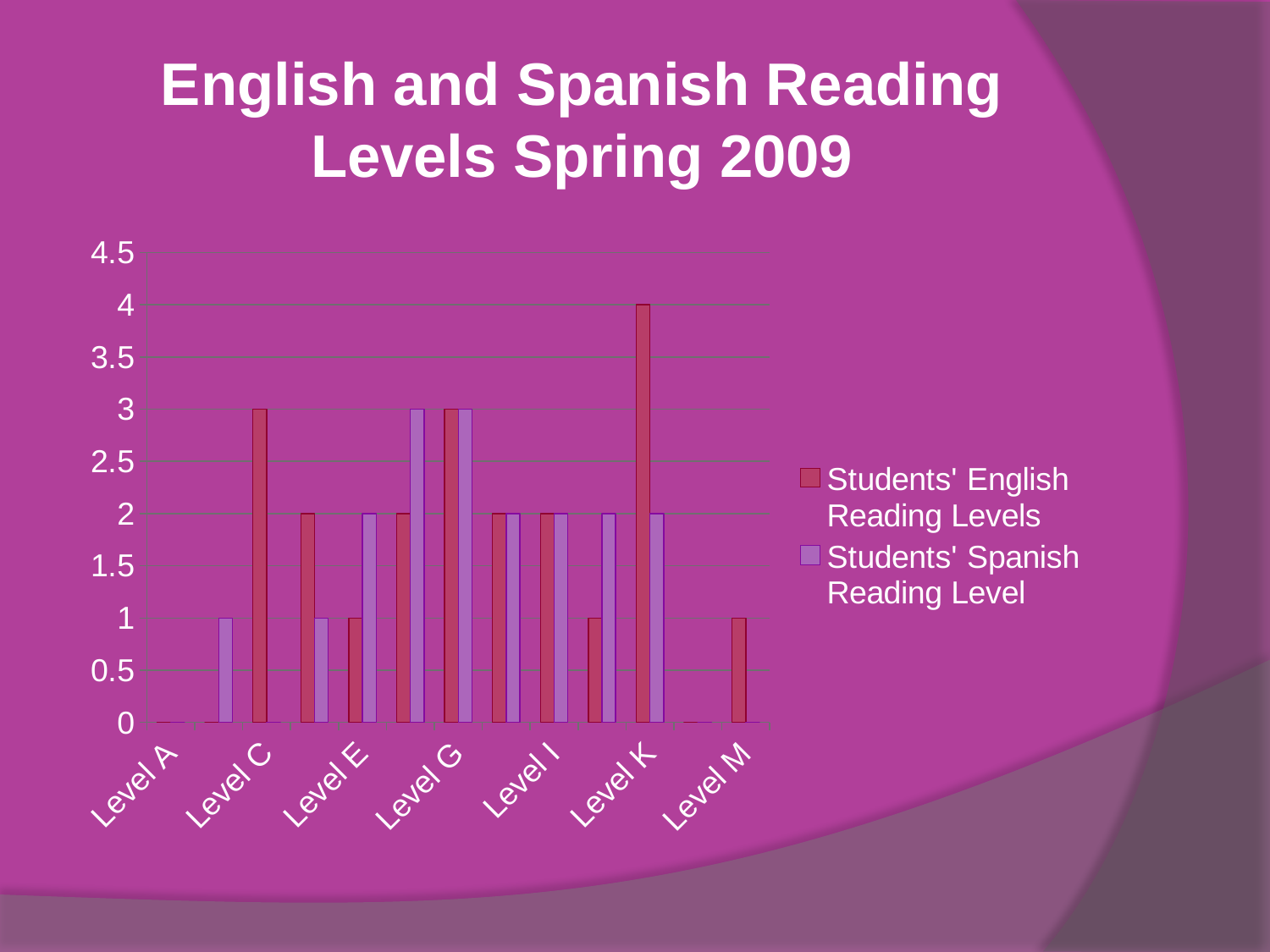

# English and Spanish Reading Levels Spring 2009

### Chart

| Category | Students' English Reading Levels | Students' Spanish Reading Level |
|---|---|---|
| Level A | 0.0 | 0.0 |
| Lavel B | 0.0 | 1.0 |
| Level C | 3.0 | 0.0 |
| Level D | 2.0 | 1.0 |
| Level E | 1.0 | 2.0 |
| Level F | 2.0 | 3.0 |
| Level G | 3.0 | 3.0 |
| Level H | 2.0 | 2.0 |
| Level I | 2.0 | 2.0 |
| Level J | 1.0 | 2.0 |
| Level K | 4.0 | 2.0 |
| Level L | 0.0 | 0.0 |
| Level M | 1.0 | 0.0 |